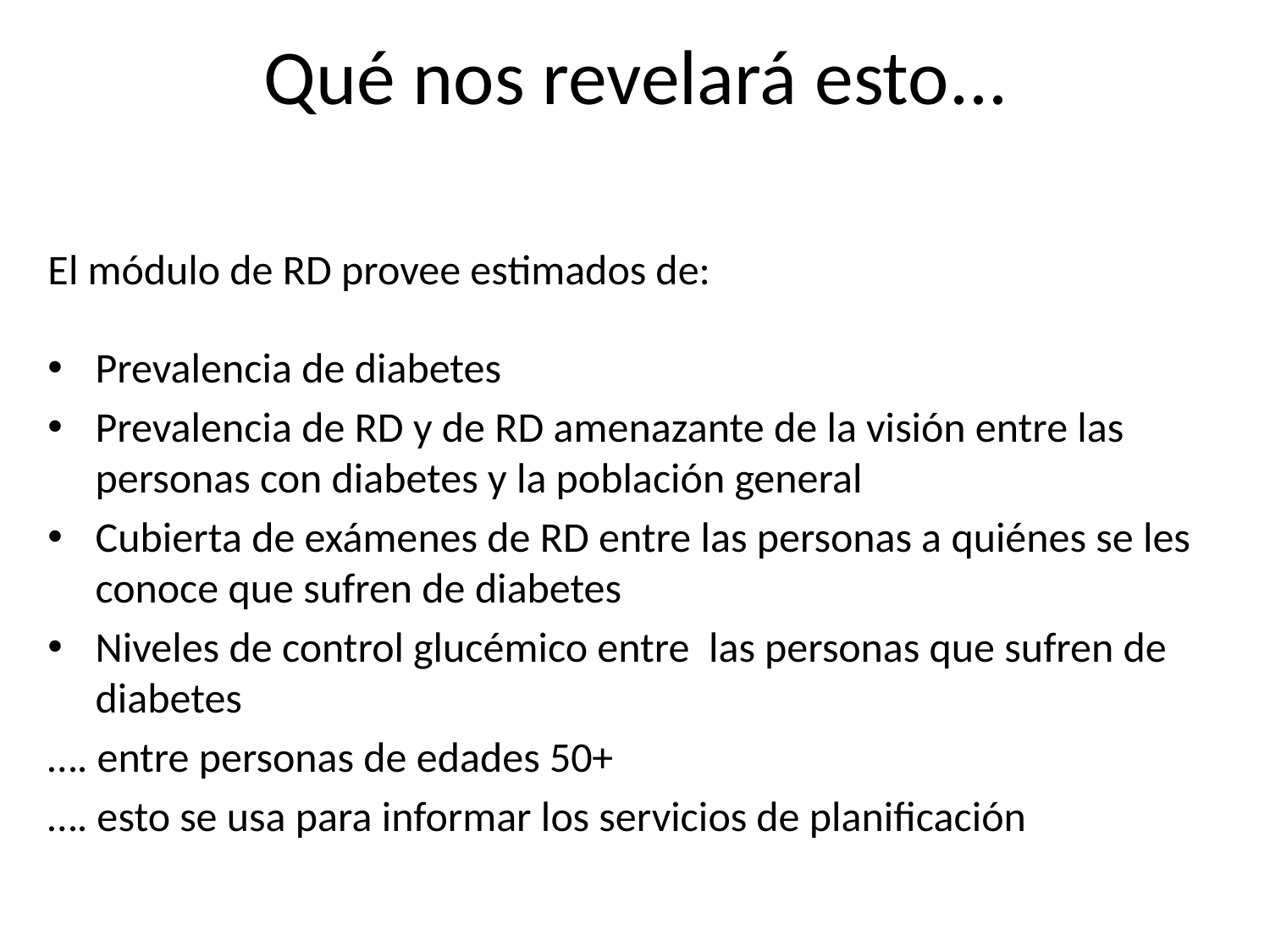

# Qué nos revelará esto...
El módulo de RD provee estimados de:

Prevalencia de diabetes
Prevalencia de RD y de RD amenazante de la visión entre las personas con diabetes y la población general
Cubierta de exámenes de RD entre las personas a quiénes se les conoce que sufren de diabetes
Niveles de control glucémico entre  las personas que sufren de diabetes
…. entre personas de edades 50+
…. esto se usa para informar los servicios de planificación